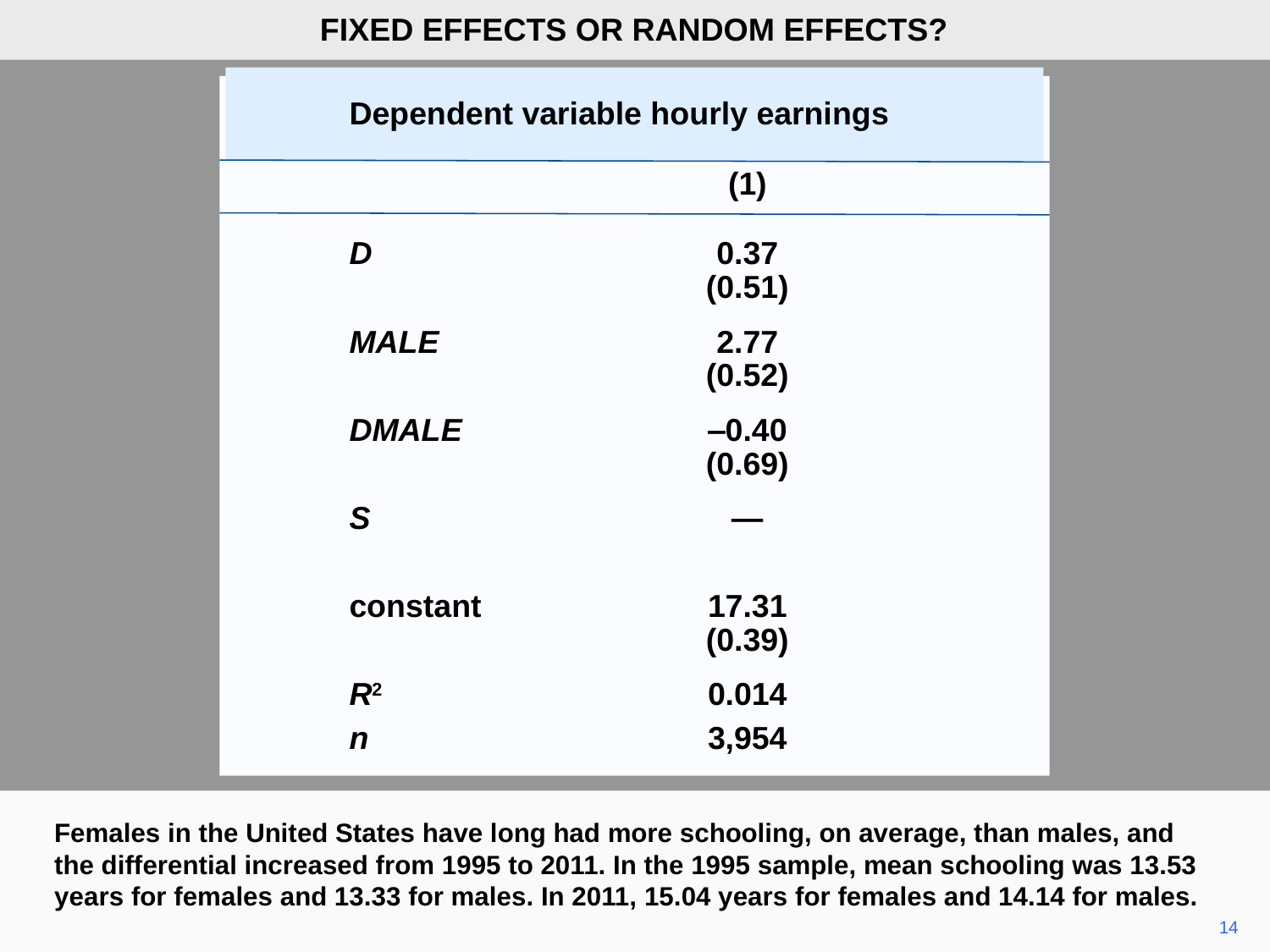

FIXED EFFECTS OR RANDOM EFFECTS?

Dependent variable hourly earnings
	(1)
D	0.37
	(0.51)
MALE	2.77
	(0.52)
DMALE	‒0.40
	(0.69)
S	—

constant	17.31
	(0.39)
R2	0.014
n	3,954

Females in the United States have long had more schooling, on average, than males, and the differential increased from 1995 to 2011. In the 1995 sample, mean schooling was 13.53 years for females and 13.33 for males. In 2011, 15.04 years for females and 14.14 for males.
14